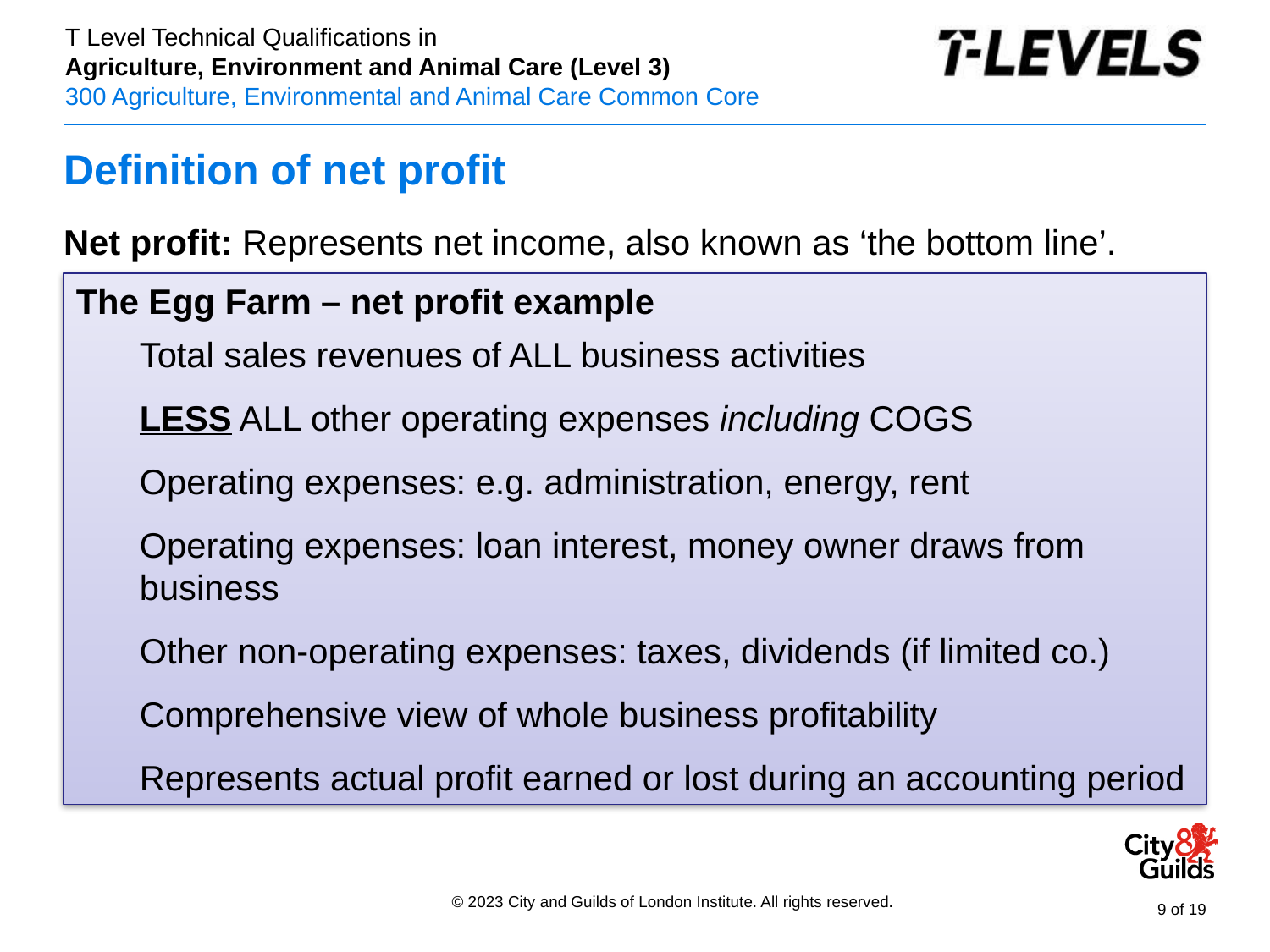

# Definition of net profit
Net profit: Represents net income, also known as ‘the bottom line’.

The Egg Farm – net profit example
Total sales revenues of ALL business activities
LESS ALL other operating expenses including COGS
Operating expenses: e.g. administration, energy, rent
Operating expenses: loan interest, money owner draws from business
Other non-operating expenses: taxes, dividends (if limited co.)
Comprehensive view of whole business profitability
Represents actual profit earned or lost during an accounting period